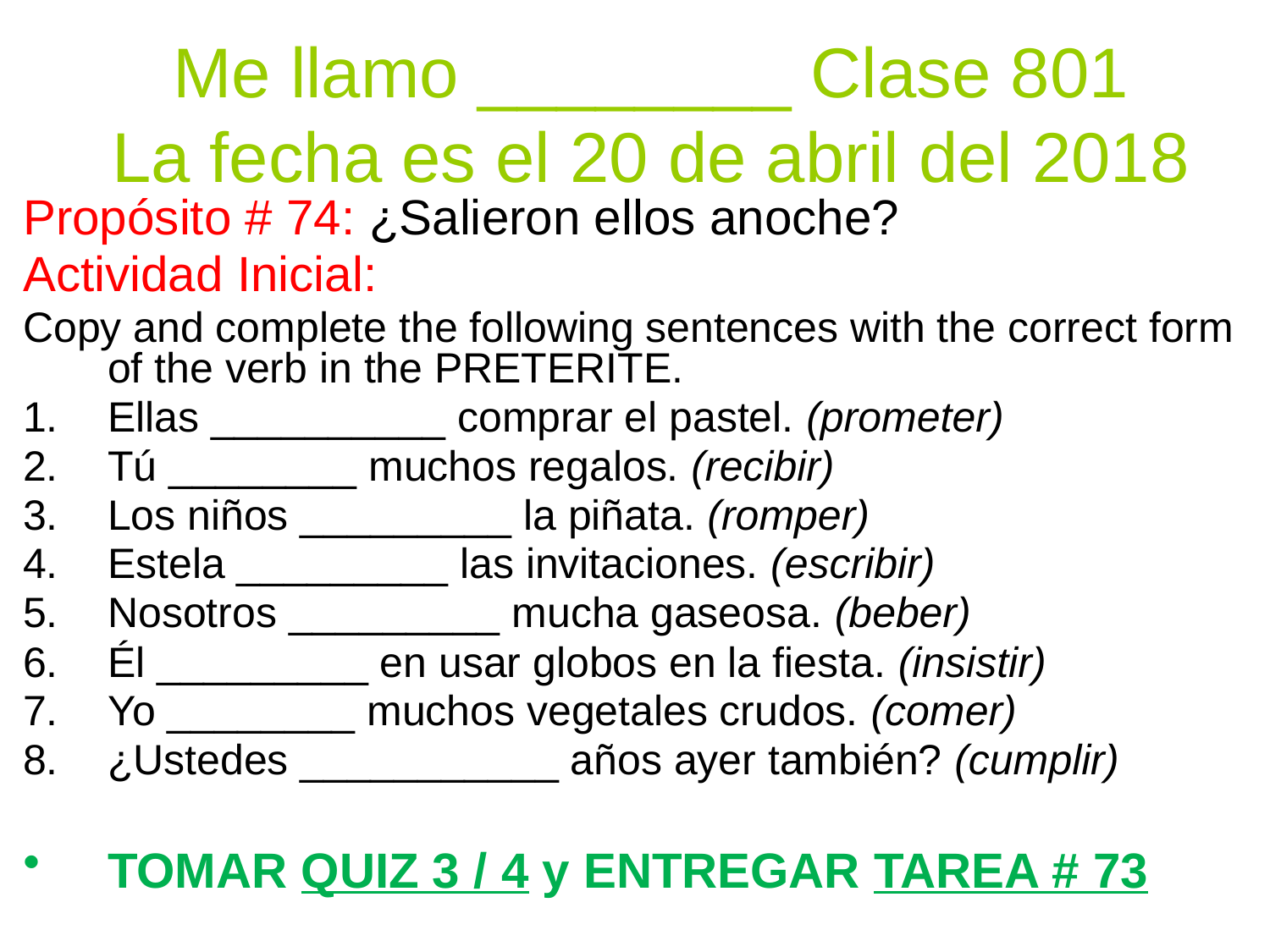

Me llamo ________ Clase 801
La fecha es el 20 de abril del 2018
Propósito # 74: ¿Salieron ellos anoche?
Actividad Inicial:
Copy and complete the following sentences with the correct form of the verb in the PRETERITE.
Ellas __________ comprar el pastel. (prometer)
Tú ________ muchos regalos. (recibir)
Los niños _________ la piñata. (romper)
Estela _________ las invitaciones. (escribir)
Nosotros _________ mucha gaseosa. (beber)
Él _________ en usar globos en la fiesta. (insistir)
Yo ________ muchos vegetales crudos. (comer)
¿Ustedes ___________ años ayer también? (cumplir)

TOMAR QUIZ 3 / 4 y ENTREGAR TAREA # 73